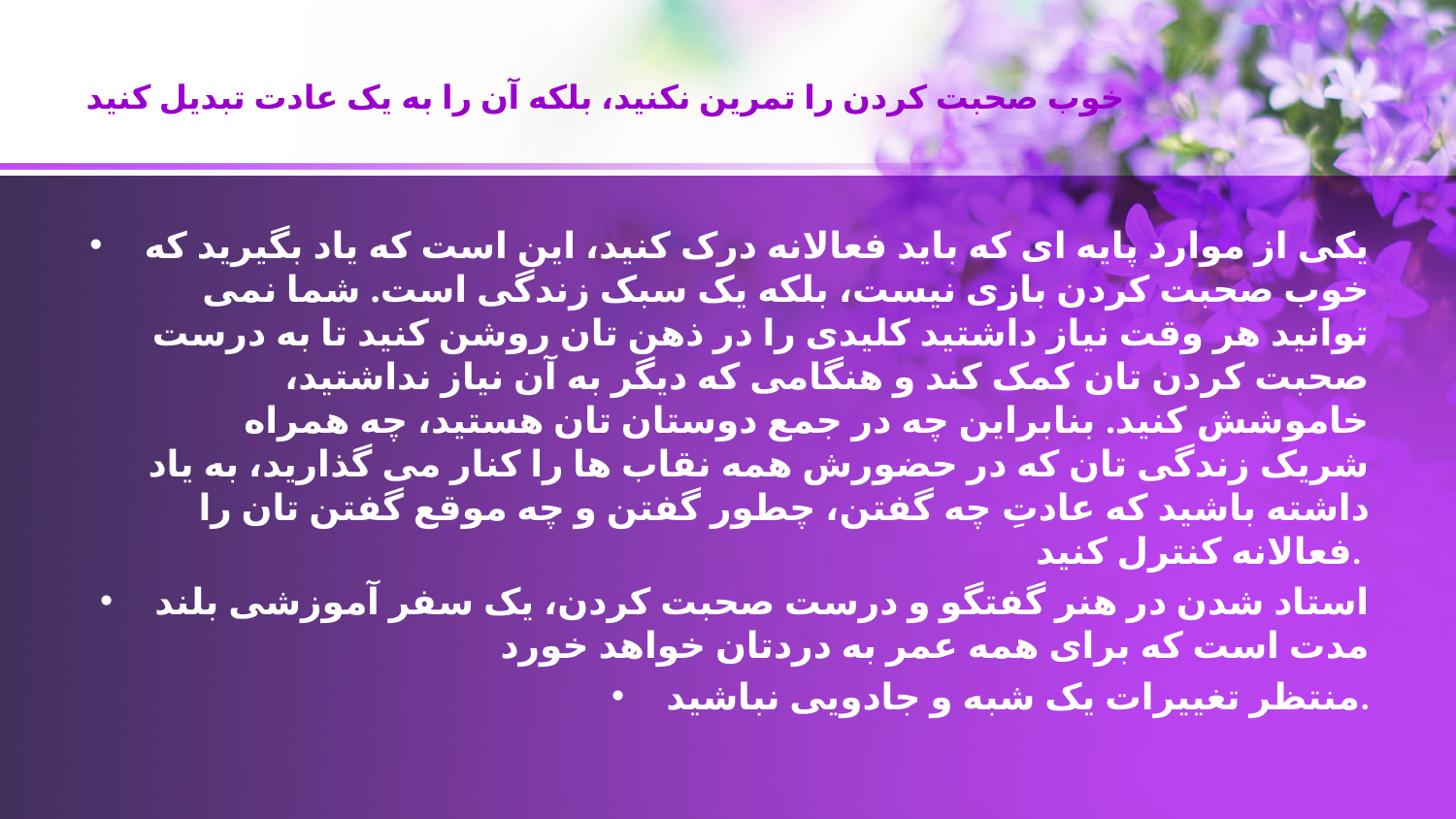

# خوب صحبت کردن را تمرین نکنید، بلکه آن را به یک عادت تبدیل کنید
یکی از موارد پایه ای که باید فعالانه درک کنید، این است که یاد بگیرید که خوب صحبت کردن بازی نیست، بلکه یک سبک زندگی است. شما نمی توانید هر وقت نیاز داشتید کلیدی را در ذهن تان روشن کنید تا به درست صحبت کردن تان کمک کند و هنگامی که دیگر به آن نیاز نداشتید، خاموشش کنید. بنابراین چه در جمع دوستان تان هستید، چه همراه شریک زندگی تان که در حضورش همه نقاب ها را کنار می گذارید، به یاد داشته باشید که عادتِ چه گفتن، چطور گفتن و چه موقع گفتن تان را فعالانه کنترل کنید.
استاد شدن در هنر گفتگو و درست صحبت کردن، یک سفر آموزشی بلند مدت است که برای همه عمر به دردتان خواهد خورد
منتظر تغییرات یک شبه و جادویی نباشید.